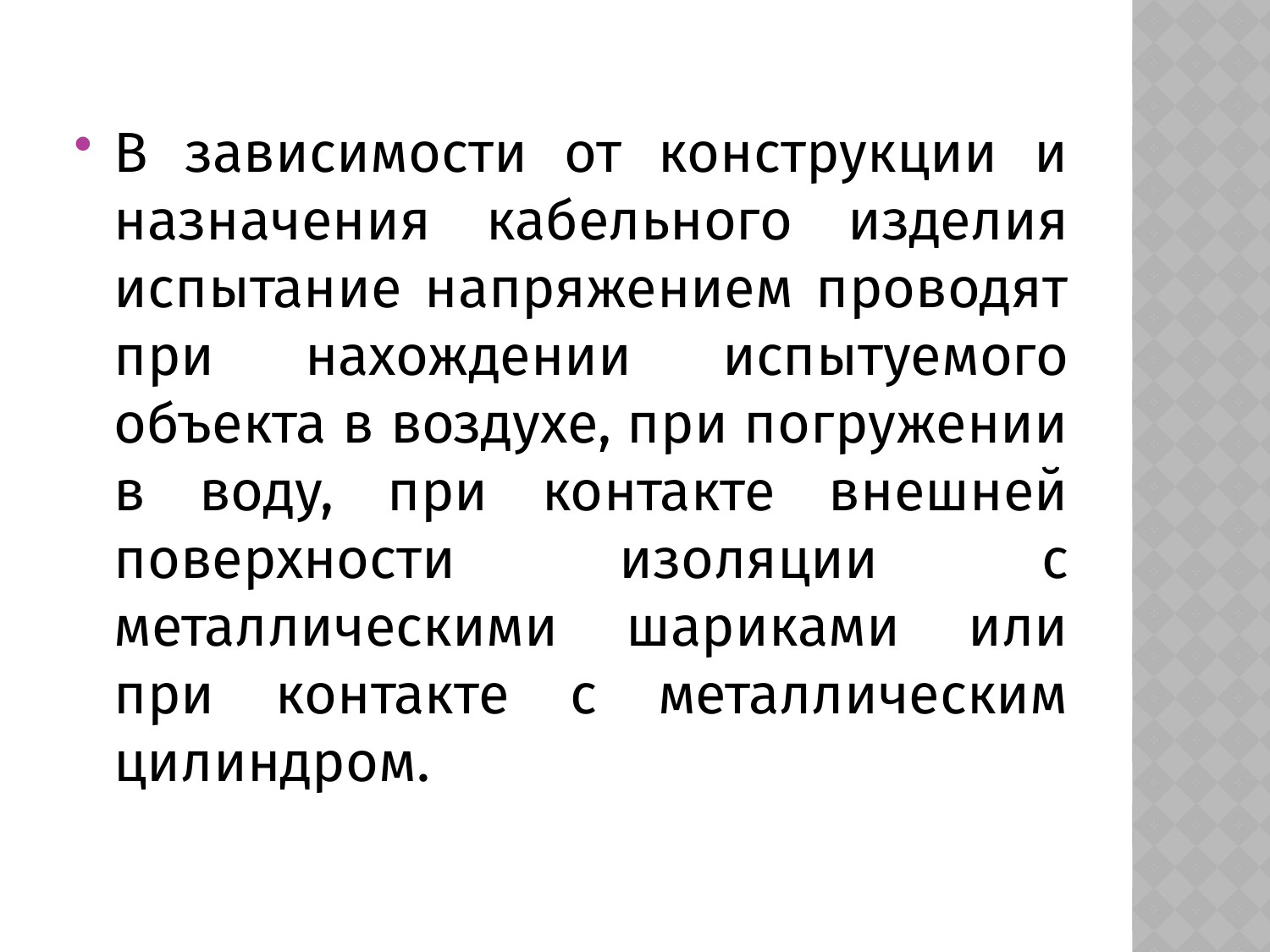

#
В зависимости от конструкции и назначения кабельного изделия испытание напряжением проводят при нахождении испытуемого объекта в воздухе, при погружении в воду, при контакте внешней поверхности изоляции с металлическими шариками или при контакте с металлическим цилиндром.